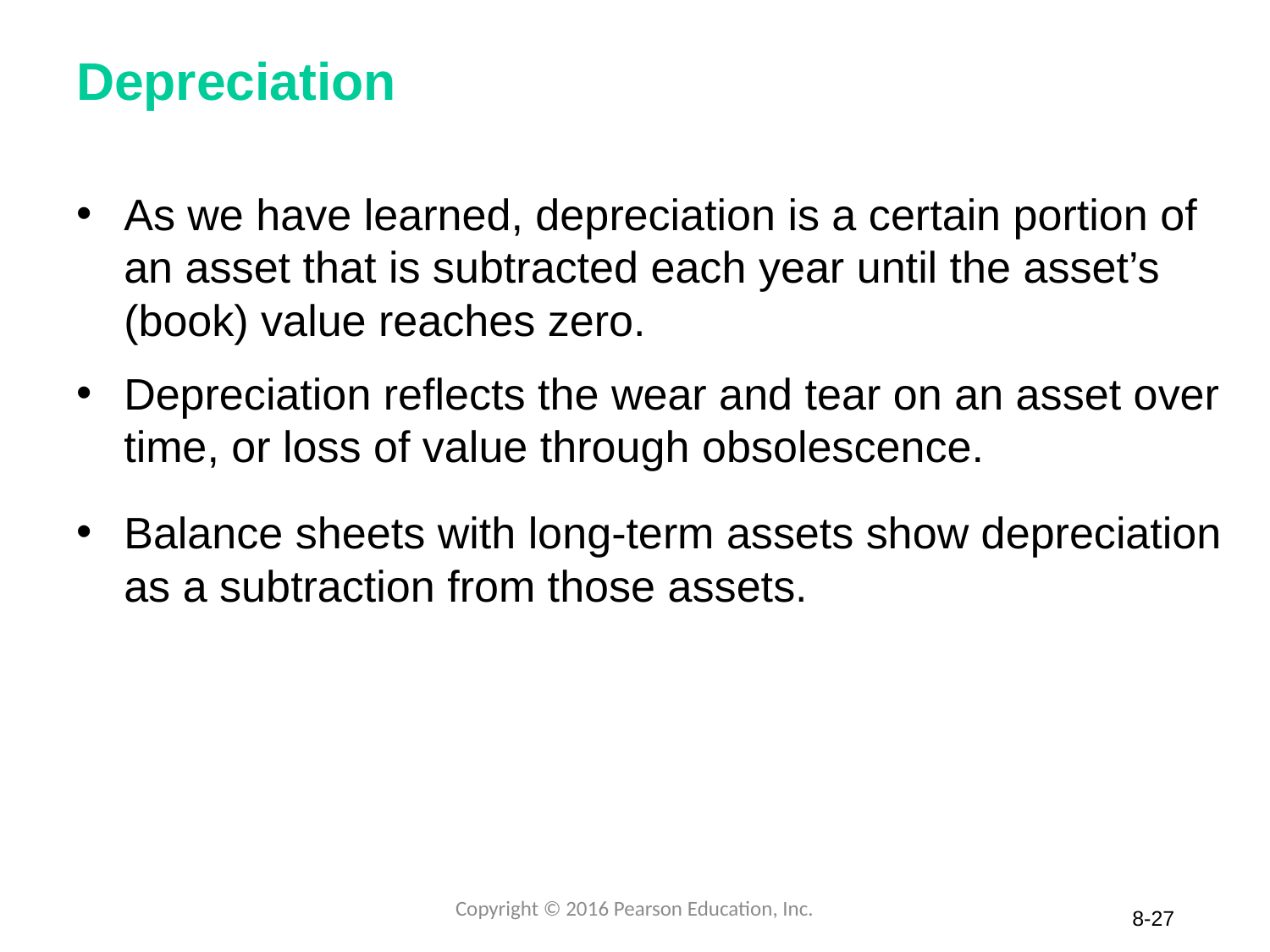

# Depreciation
As we have learned, depreciation is a certain portion of an asset that is subtracted each year until the asset’s (book) value reaches zero.

Depreciation reflects the wear and tear on an asset over time, or loss of value through obsolescence.

Balance sheets with long-term assets show depreciation as a subtraction from those assets.
Copyright © 2016 Pearson Education, Inc.